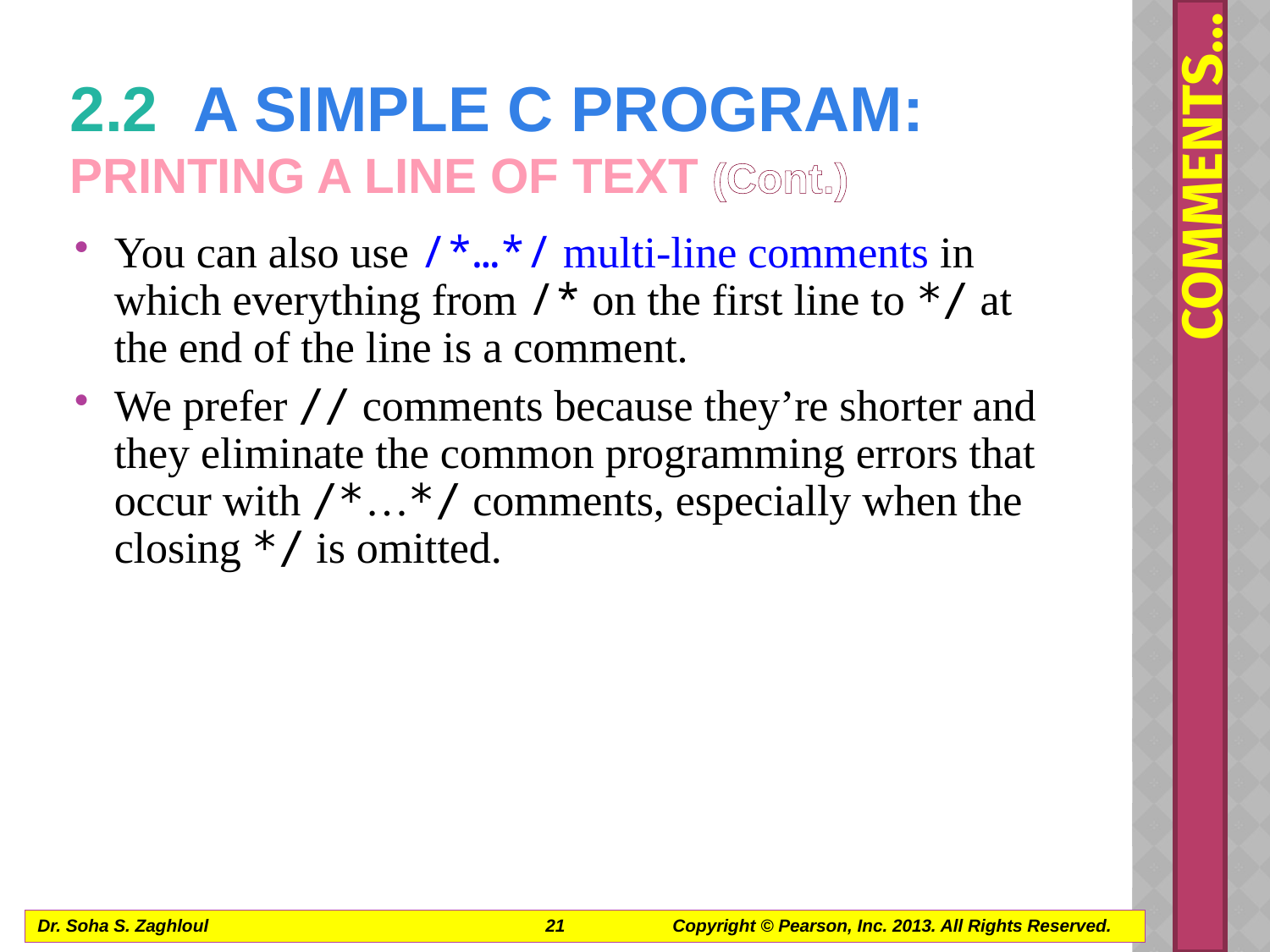

Comments…
# 2.2  A Simple C Program: Printing a Line of Text (Cont.)
You can also use /*…*/ multi-line comments in which everything from /* on the first line to */ at the end of the line is a comment.
We prefer // comments because they’re shorter and they eliminate the common programming errors that occur with /*…*/ comments, especially when the closing */ is omitted.
Dr. Soha S. Zaghloul			21	Copyright © Pearson, Inc. 2013. All Rights Reserved.
©1992-2013 by Pearson Education, Inc. All Rights Reserved.